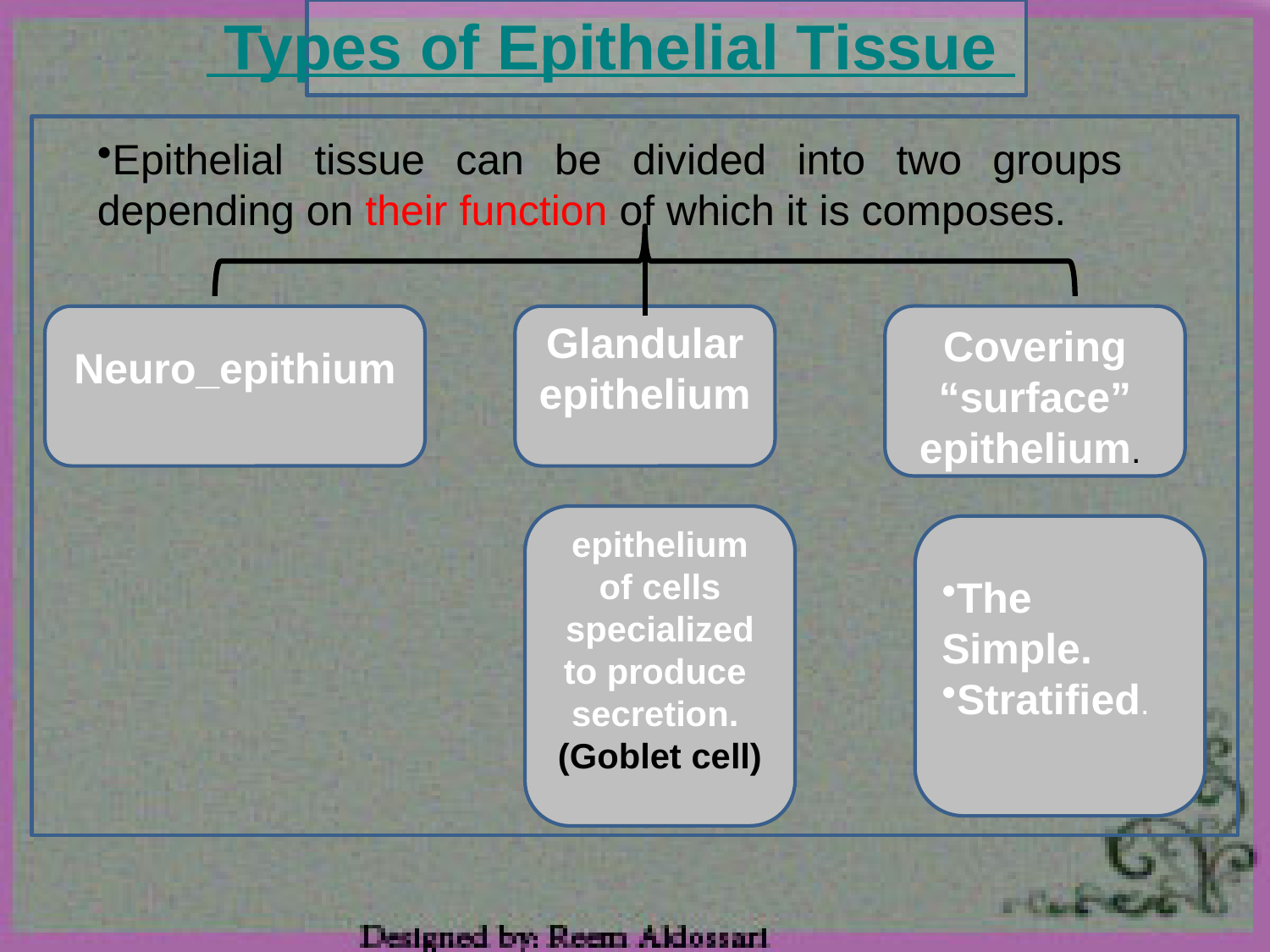

Types of Epithelial Tissue

Epithelial tissue can be divided into two groups depending on their function of which it is composes.
Neuro_epithium

Glandular epithelium

Covering “surface” epithelium.

epithelium of cells specialized to produce
secretion.
(Goblet cell)

The Simple.
Stratified.